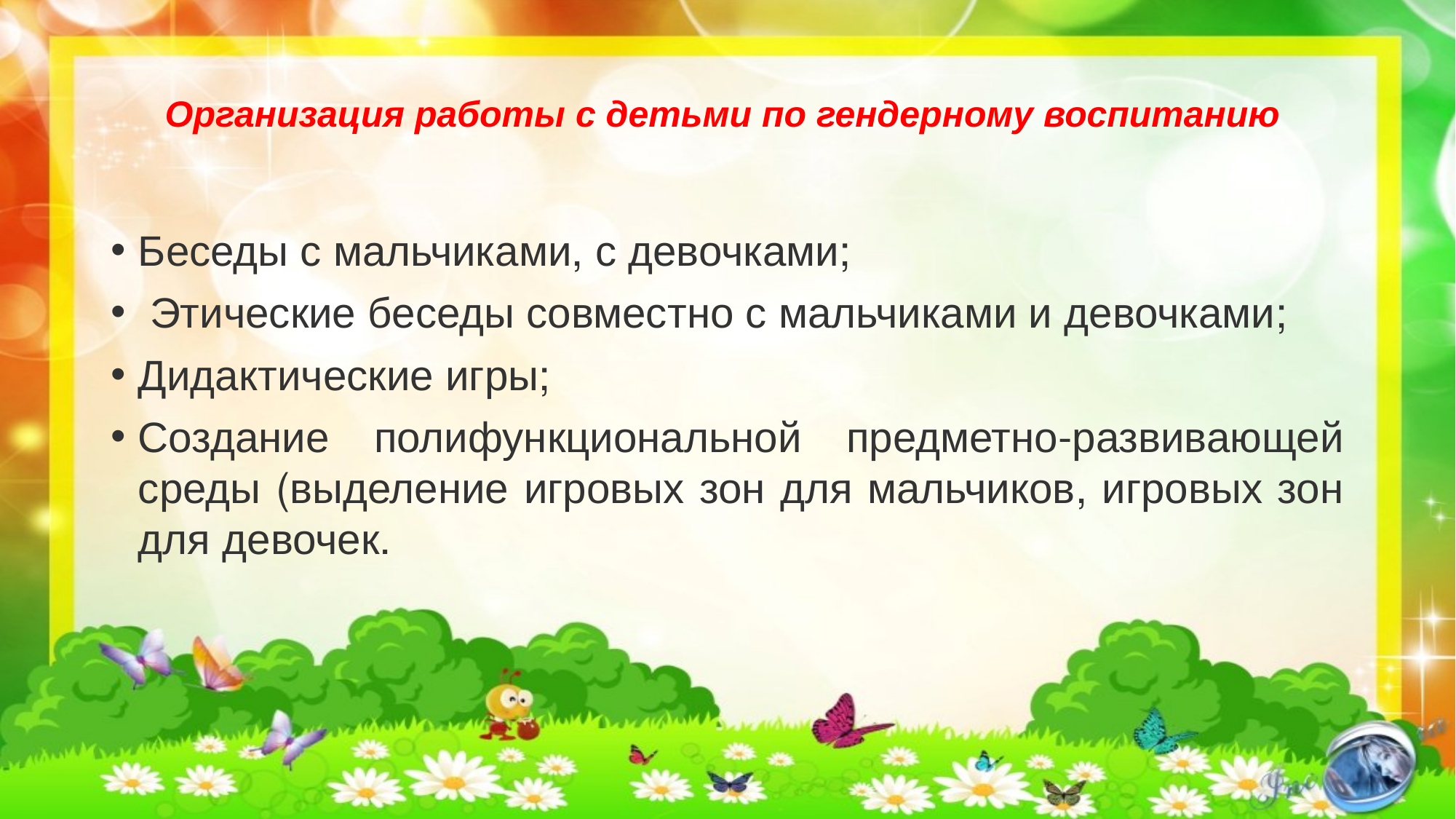

# Организация работы с детьми по гендерному воспитанию
Беседы с мальчиками, с девочками;
 Этические беседы совместно с мальчиками и девочками;
Дидактические игры;
Создание полифункциональной предметно-развивающей среды (выделение игровых зон для мальчиков, игровых зон для девочек.